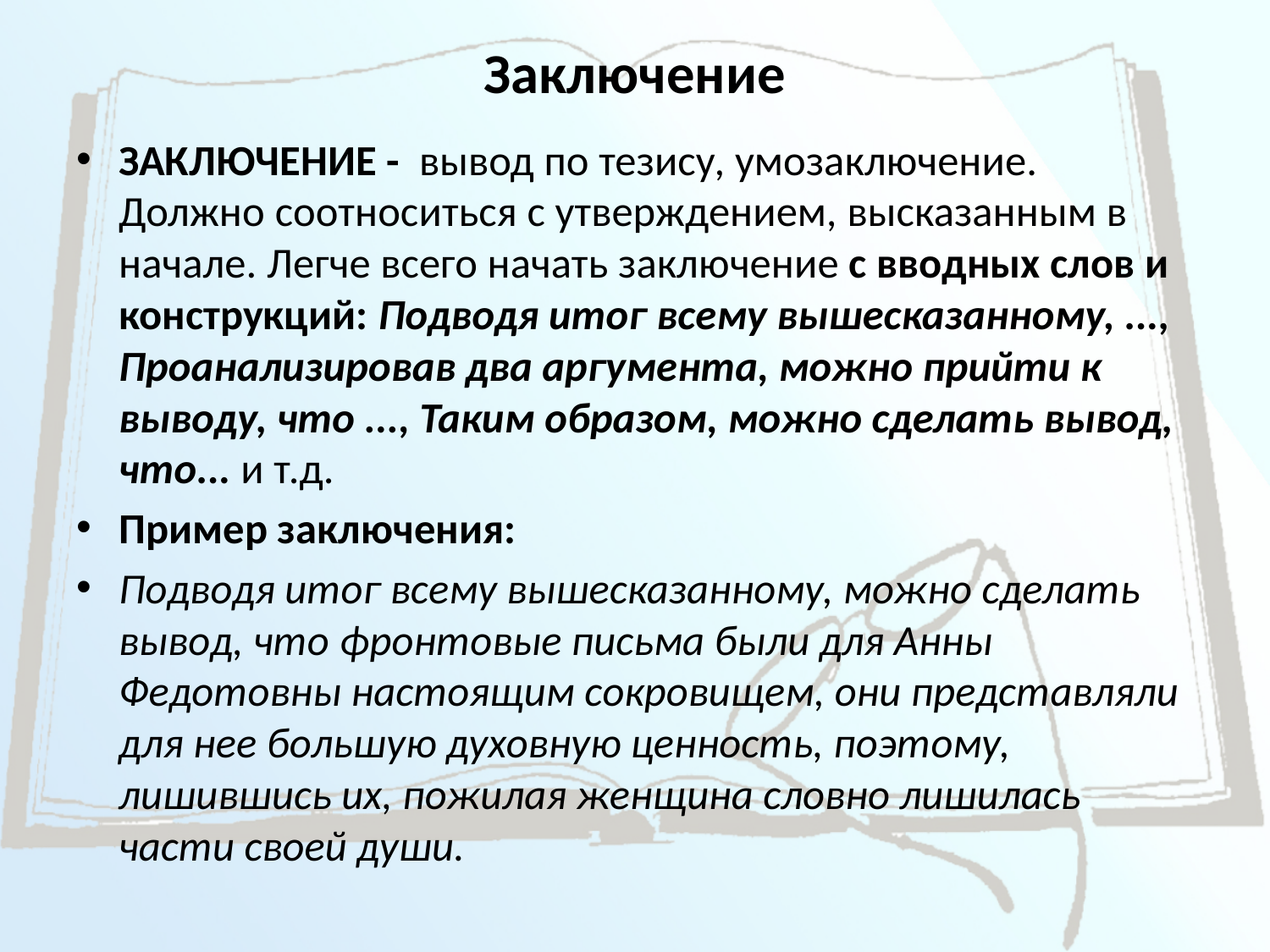

# Заключение
ЗАКЛЮЧЕНИЕ -  вывод по тезису, умозаключение. Должно соотноситься с утверждением, высказанным в начале. Легче всего начать заключение с вводных слов и конструкций: Подводя итог всему вышесказанному, ..., Проанализировав два аргумента, можно прийти к выводу, что ..., Таким образом, можно сделать вывод, что... и т.д.
Пример заключения:
Подводя итог всему вышесказанному, можно сделать вывод, что фронтовые письма были для Анны Федотовны настоящим сокровищем, они представляли для нее большую духовную ценность, поэтому, лишившись их, пожилая женщина словно лишилась части своей души.